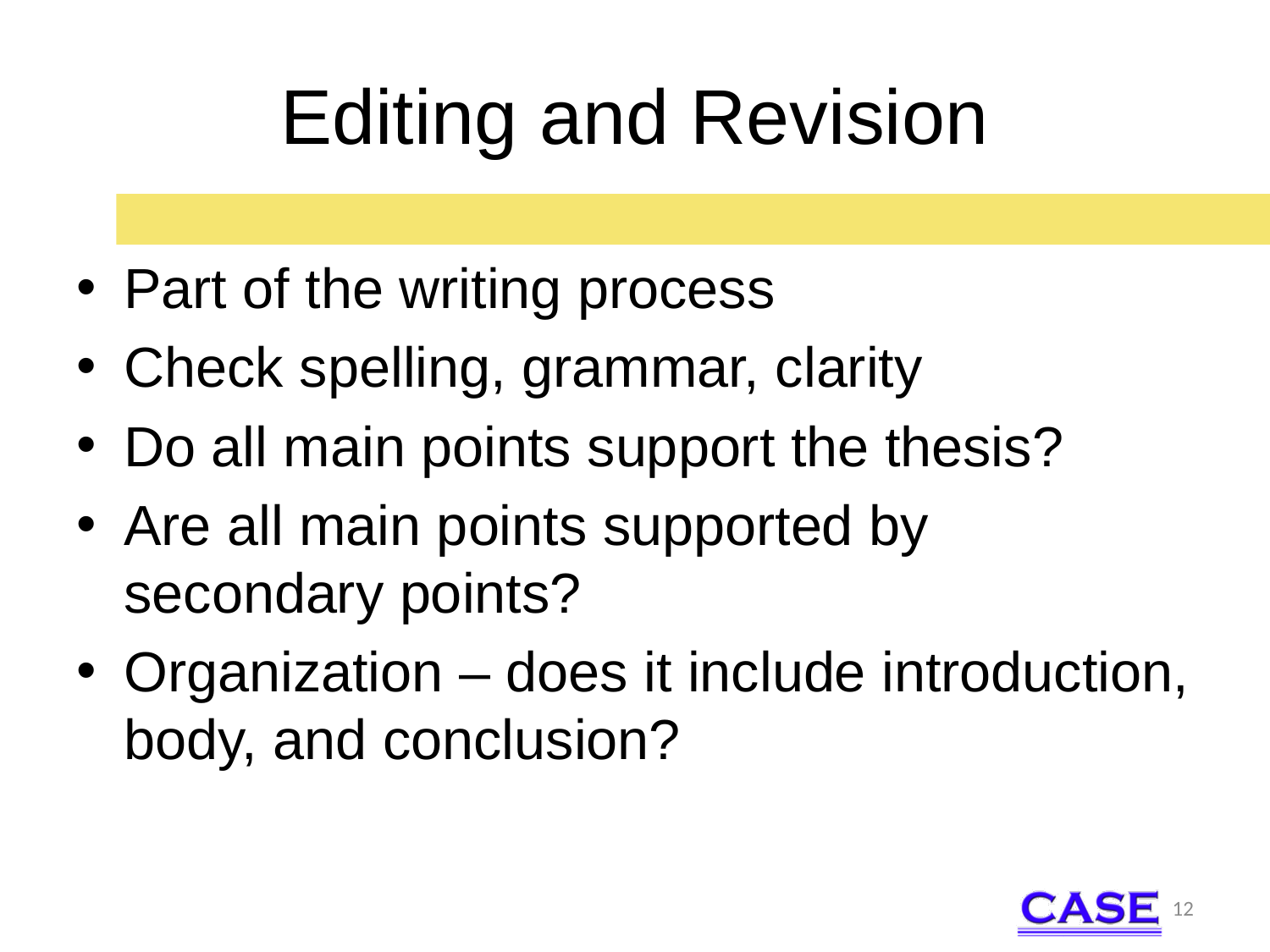

# Editing and Revision
Part of the writing process
Check spelling, grammar, clarity
Do all main points support the thesis?
Are all main points supported by secondary points?
Organization – does it include introduction, body, and conclusion?
12